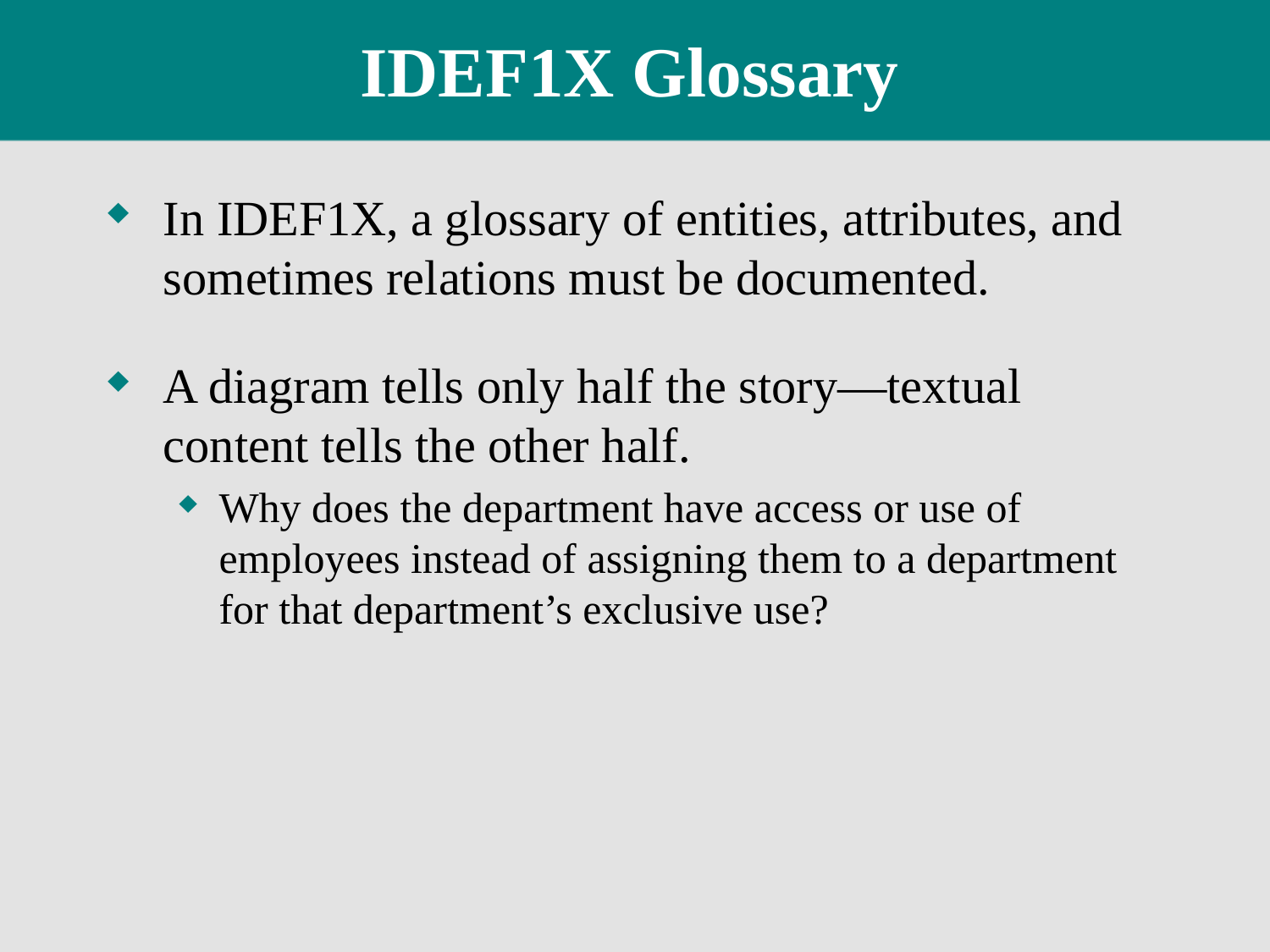

# IDEF1X Glossary
In IDEF1X, a glossary of entities, attributes, and sometimes relations must be documented.
A diagram tells only half the story—textual content tells the other half.
Why does the department have access or use of employees instead of assigning them to a department for that department’s exclusive use?